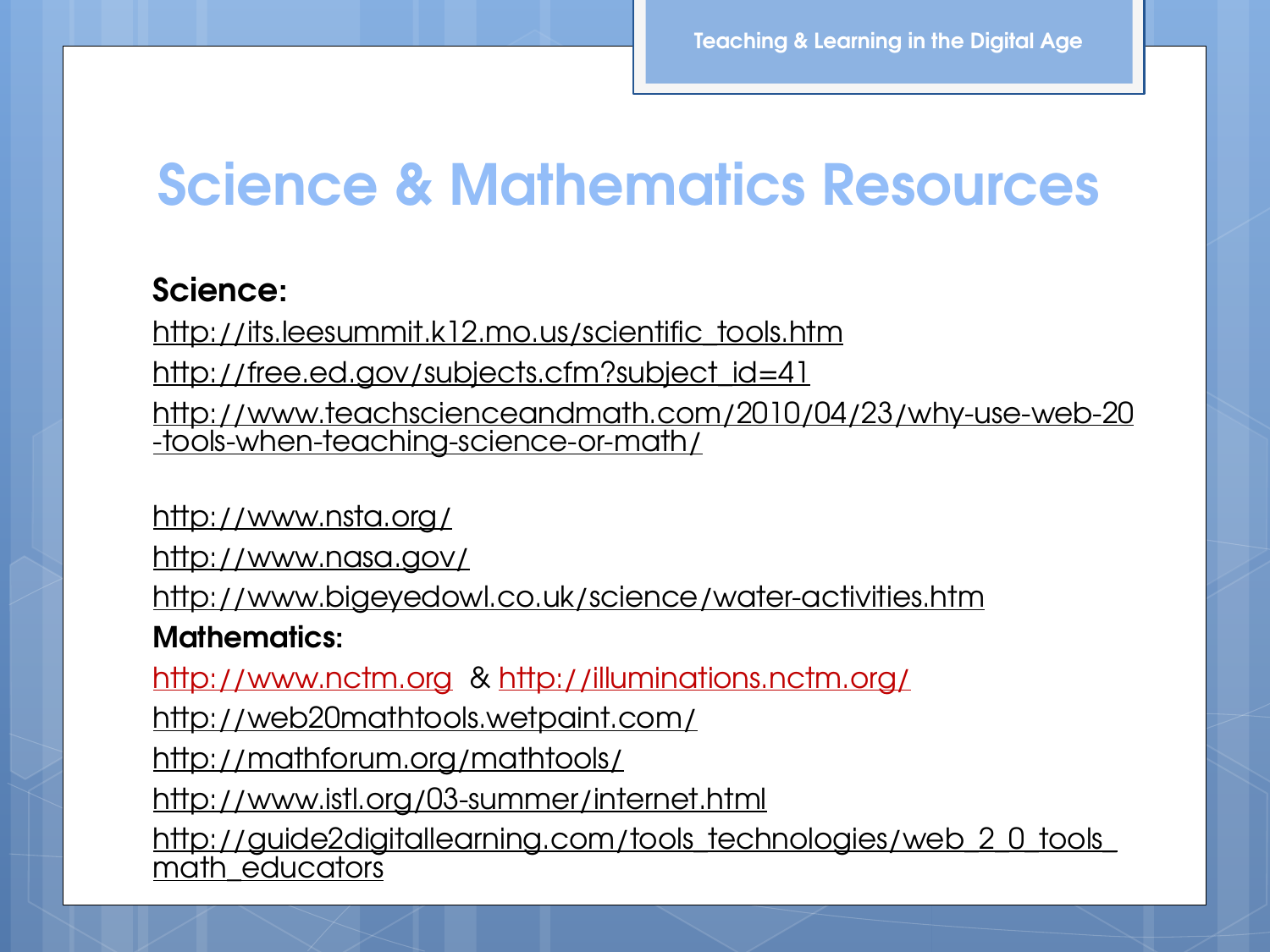

Teaching & Learning in the Digital Age
Science & Mathematics Resources

Science:
http://its.leesummit.k12.mo.us/scientific_tools.htm
http://free.ed.gov/subjects.cfm?subject_id=41
http://www.teachscienceandmath.com/2010/04/23/why-use-web-20-tools-when-teaching-science-or-math/
http://www.nsta.org/
http://www.nasa.gov/
http://www.bigeyedowl.co.uk/science/water-activities.htm
Mathematics:
http://www.nctm.org  & http://illuminations.nctm.org/
http://web20mathtools.wetpaint.com/
http://mathforum.org/mathtools/
http://www.istl.org/03-summer/internet.html
http://guide2digitallearning.com/tools_technologies/web_2_0_tools_math_educators